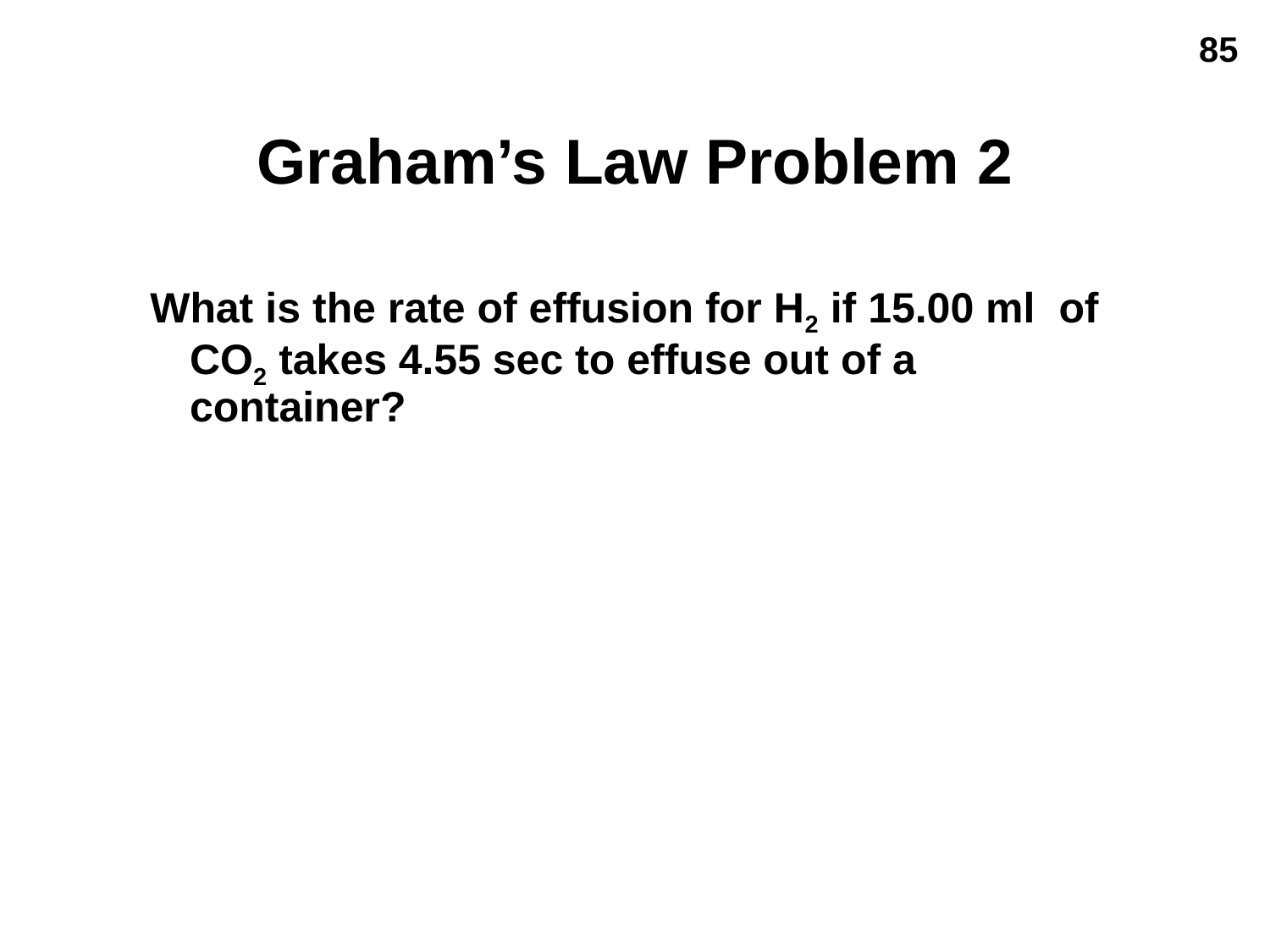

# Graham’s Law Problem 2
What is the rate of effusion for H2 if 15.00 ml  of CO2 takes 4.55 sec to effuse out of a container?